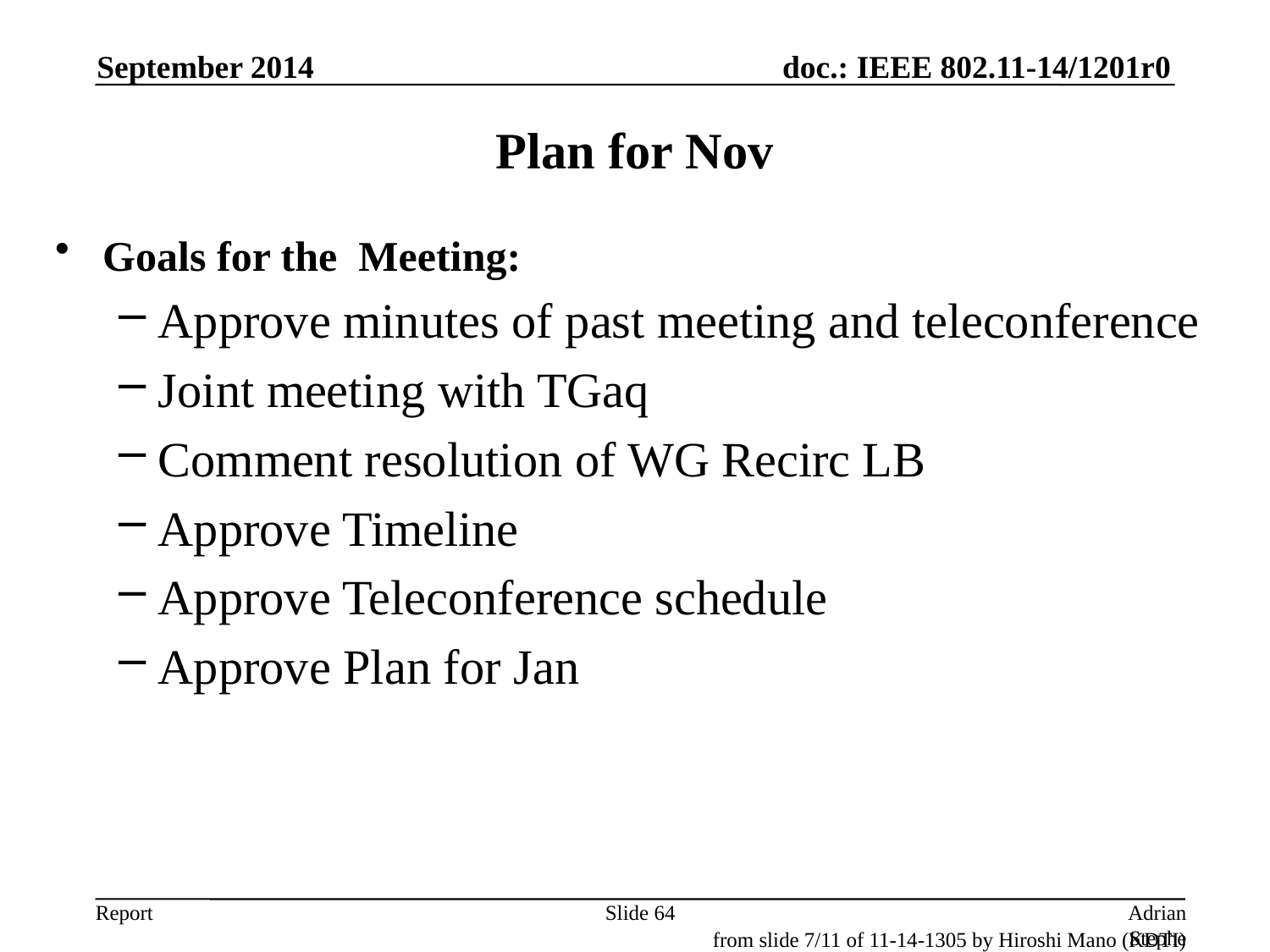

September 2014
# Plan for Nov
Goals for the  Meeting:
Approve minutes of past meeting and teleconference
Joint meeting with TGaq
Comment resolution of WG Recirc LB
Approve Timeline
Approve Teleconference schedule
Approve Plan for Jan

Slide 64
Adrian Stephens, Intel Corporation
from slide 7/11 of 11-14-1305 by Hiroshi Mano (KDTI)